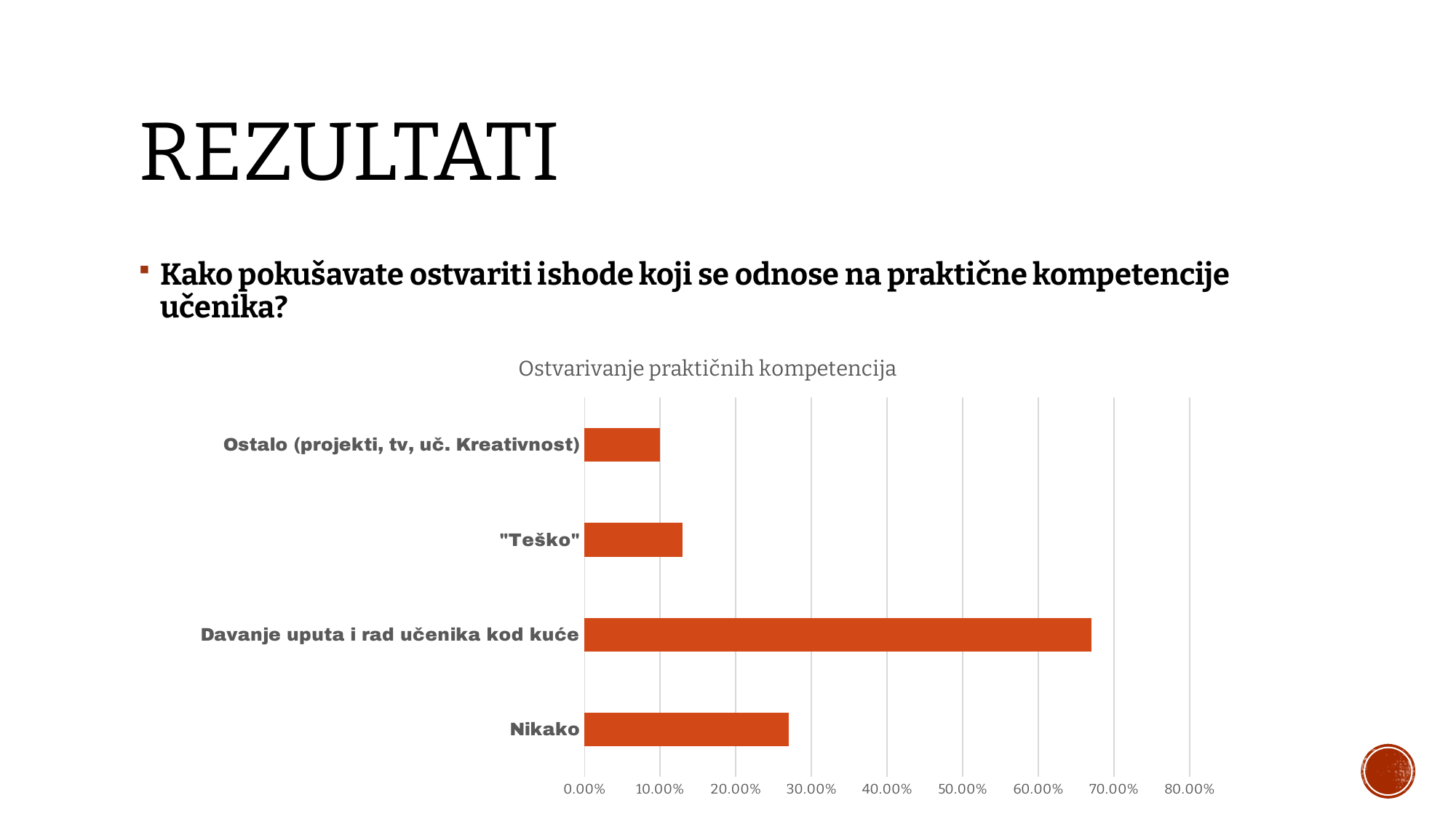

# Rezultati
Kako pokušavate ostvariti ishode koji se odnose na praktične kompetencije učenika?

### Chart: Ostvarivanje praktičnih kompetencija

| Category |  |
|---|---|
| Nikako | 0.27 |
| Davanje uputa i rad učenika kod kuće | 0.67 |
| "Teško" | 0.13 |
| Ostalo (projekti, tv, uč. Kreativnost) | 0.1 |